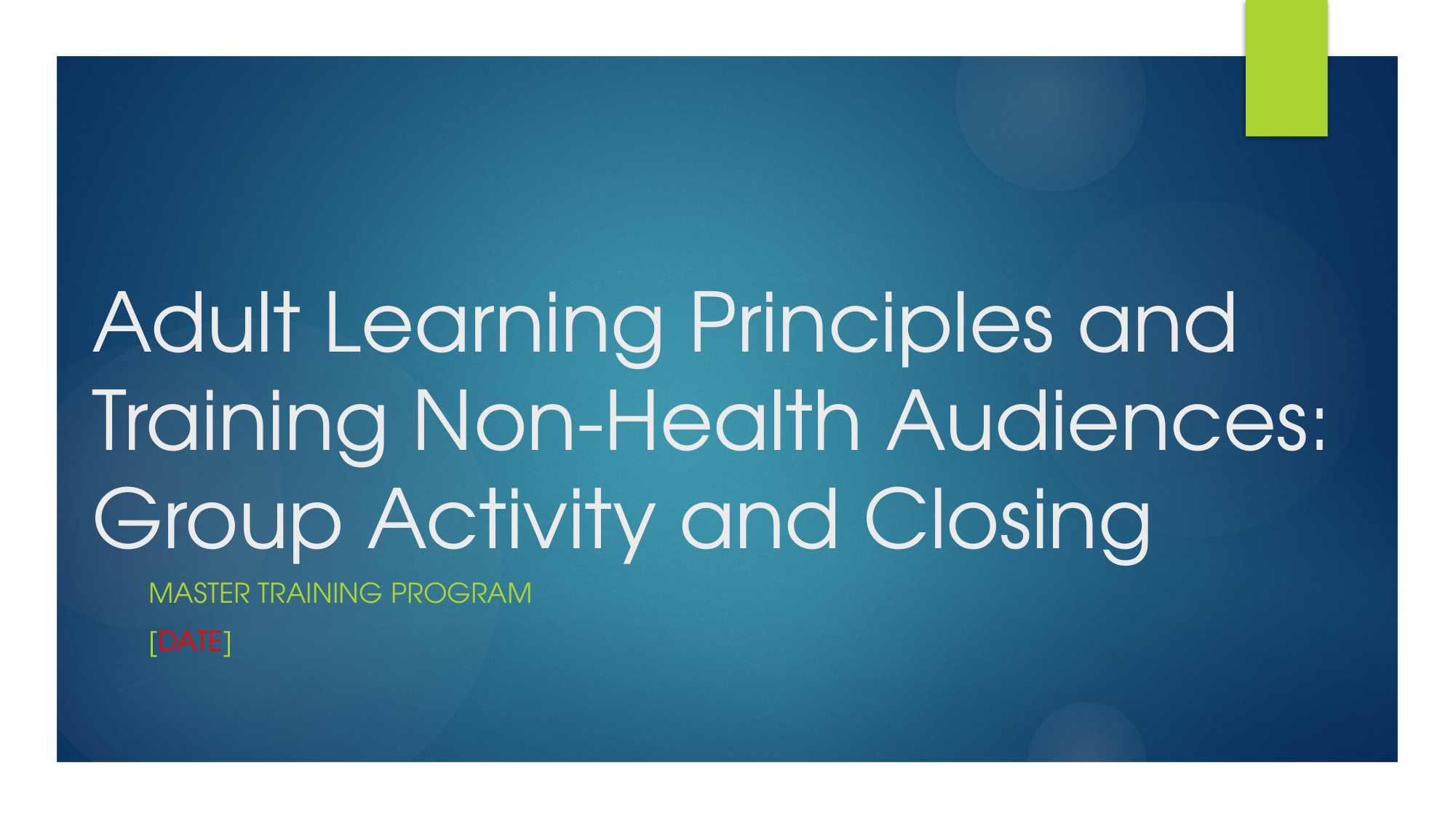

# Adult Learning Principles and Training Non-Health Audiences: Group Activity and Closing
Master Training Program
[date]